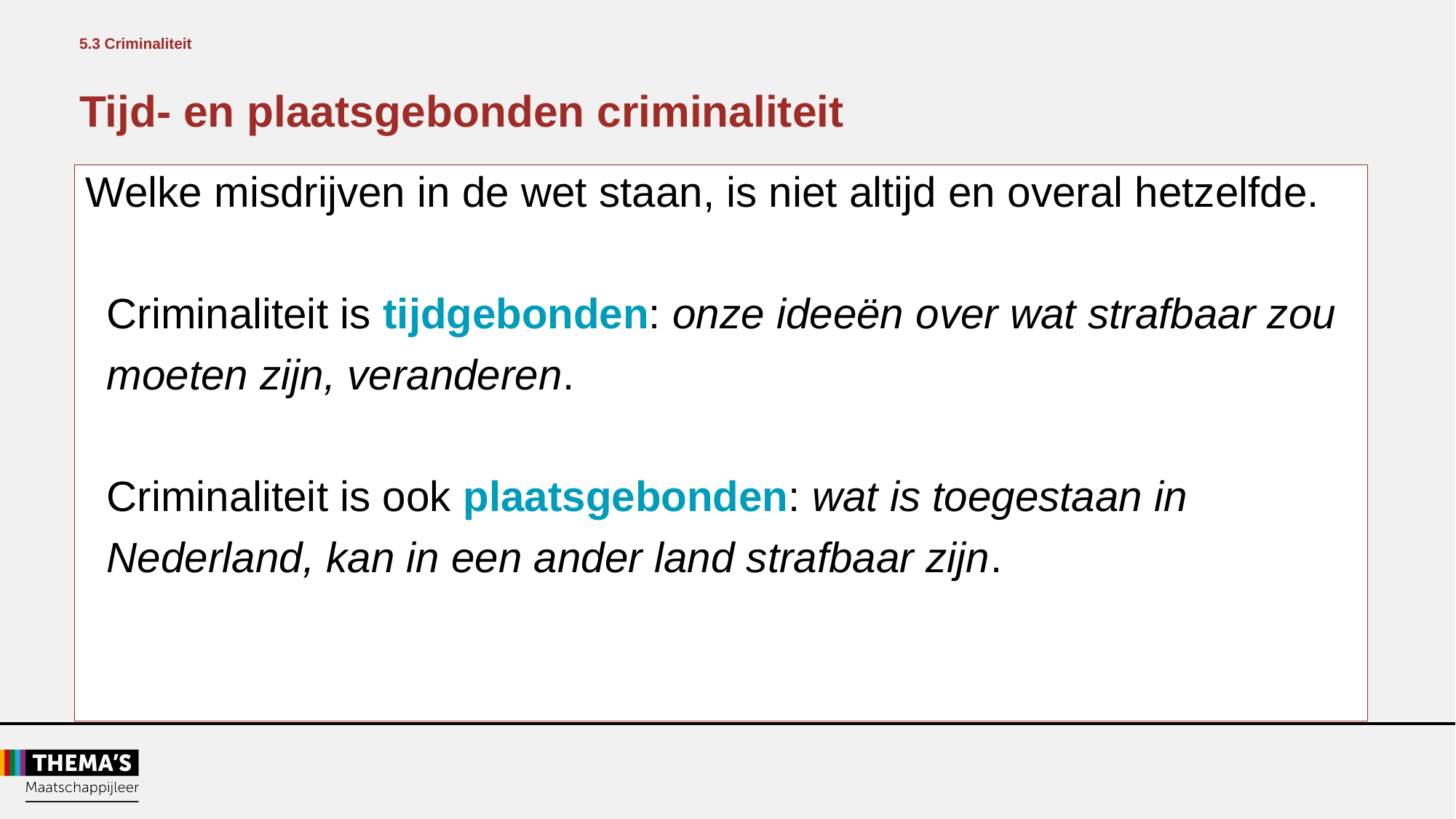

5.3 Criminaliteit
Tijd- en plaatsgebonden criminaliteit
Welke misdrijven in de wet staan, is niet altijd en overal hetzelfde.

Criminaliteit is tijdgebonden: onze ideeën over wat strafbaar zou
moeten zijn, veranderen.

Criminaliteit is ook plaatsgebonden: wat is toegestaan in
Nederland, kan in een ander land strafbaar zijn.